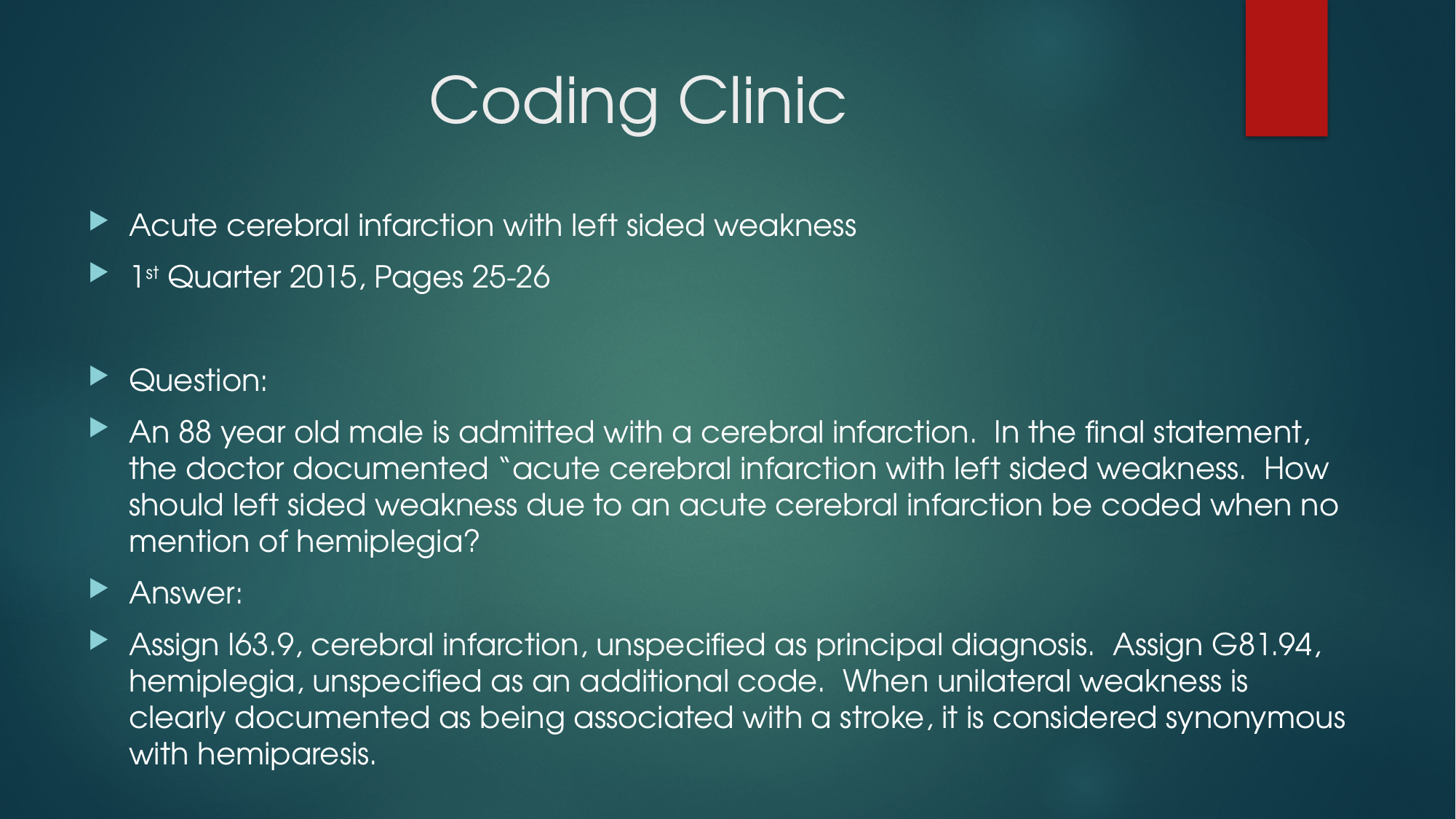

# Coding Clinic
Acute cerebral infarction with left sided weakness
1st Quarter 2015, Pages 25-26

Question:
An 88 year old male is admitted with a cerebral infarction.  In the final statement, the doctor documented “acute cerebral infarction with left sided weakness.  How should left sided weakness due to an acute cerebral infarction be coded when no mention of hemiplegia?
Answer:
Assign I63.9, cerebral infarction, unspecified as principal diagnosis.  Assign G81.94, hemiplegia, unspecified as an additional code.  When unilateral weakness is clearly documented as being associated with a stroke, it is considered synonymous with hemiparesis.